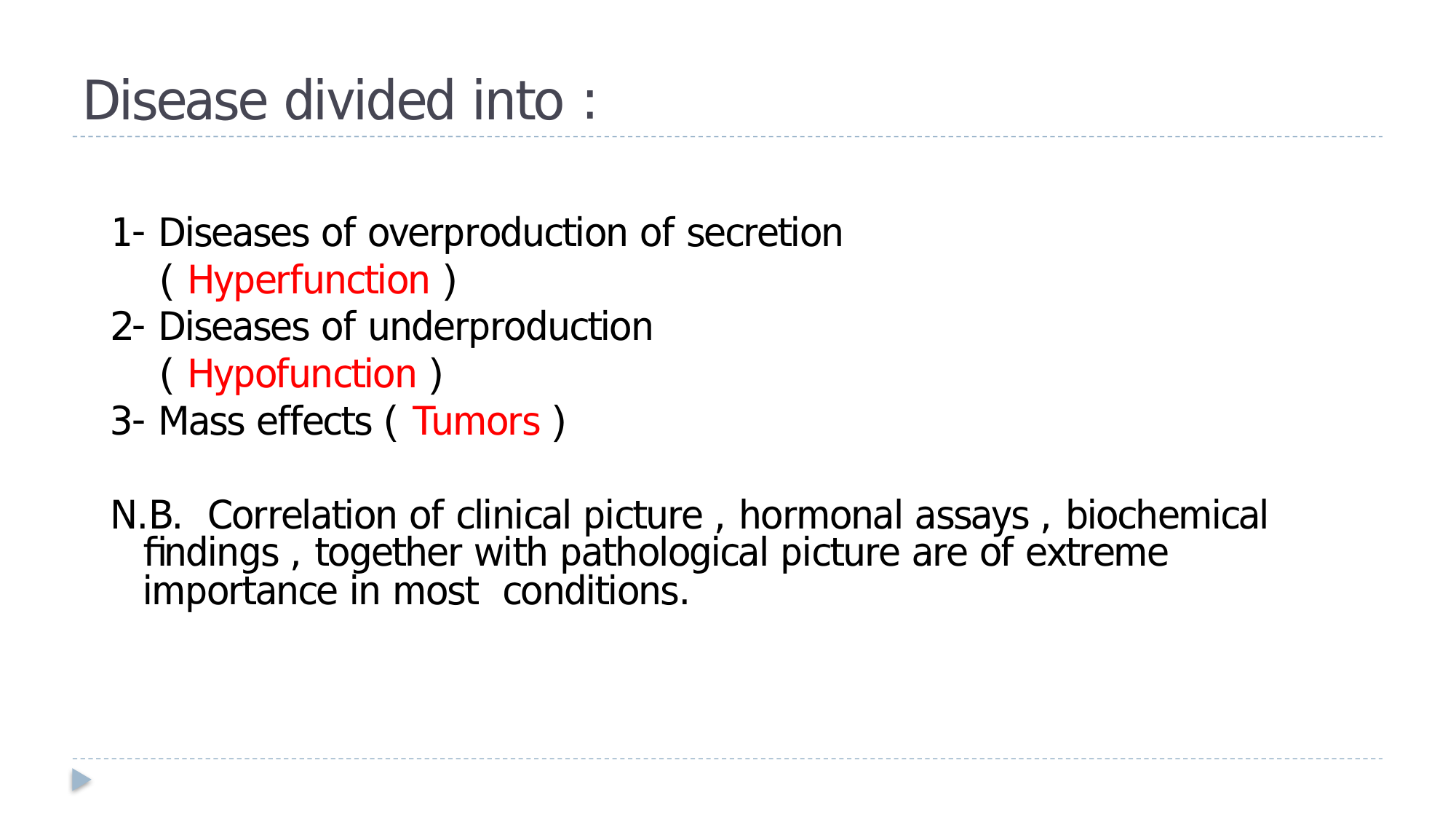

# Disease divided into :

1- Diseases of overproduction of secretion
    ( Hyperfunction )
2- Diseases of underproduction
    ( Hypofunction )
3- Mass effects ( Tumors )

N.B.  Correlation of clinical picture , hormonal assays , biochemical findings , together with pathological picture are of extreme importance in most  conditions.